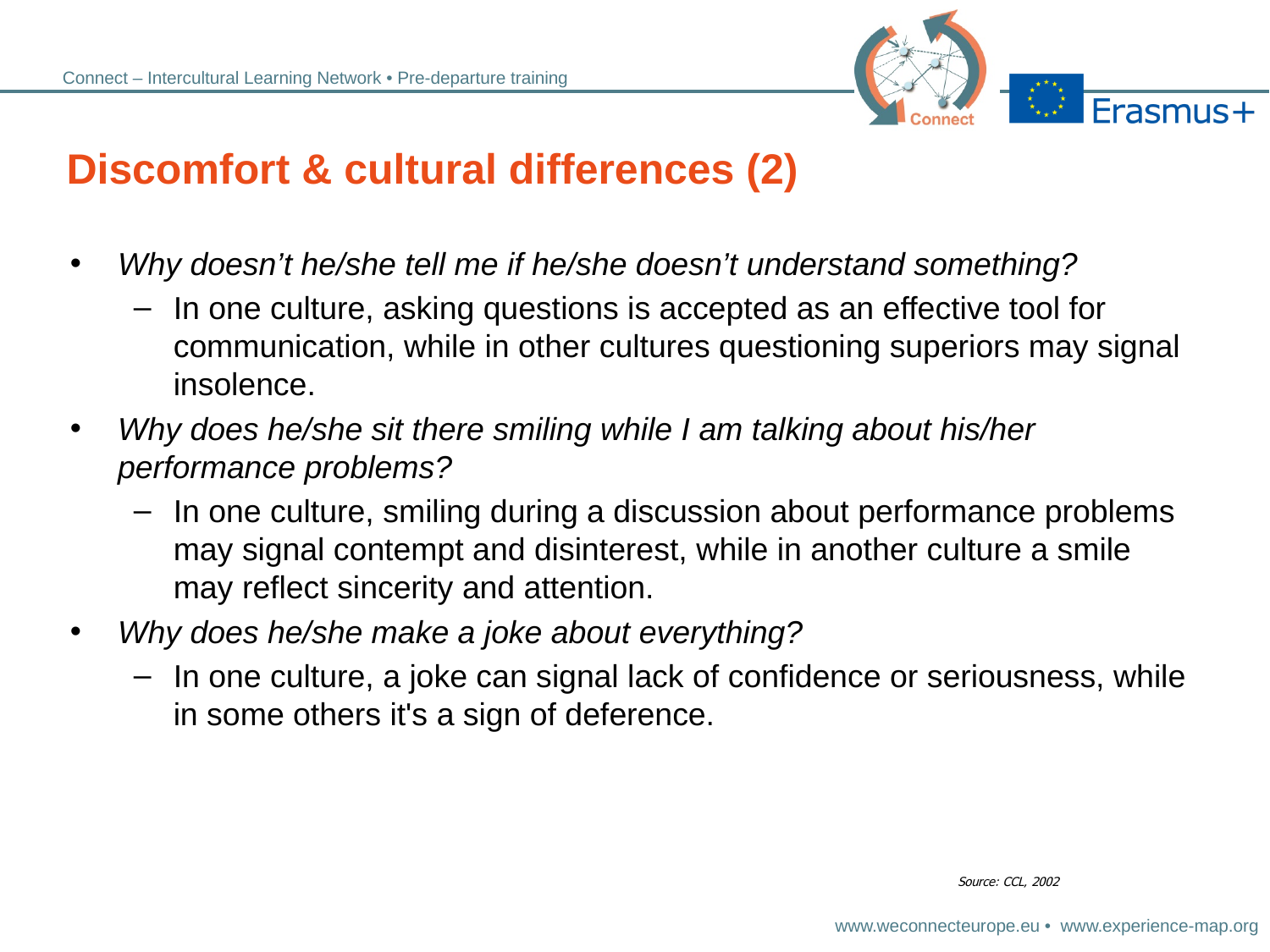

# Discomfort & cultural differences (2)
Why doesn’t he/she tell me if he/she doesn’t understand something?
In one culture, asking questions is accepted as an effective tool for communication, while in other cultures questioning superiors may signal insolence.
Why does he/she sit there smiling while I am talking about his/her performance problems?
In one culture, smiling during a discussion about performance problems may signal contempt and disinterest, while in another culture a smile may reflect sincerity and attention.
Why does he/she make a joke about everything?
In one culture, a joke can signal lack of confidence or seriousness, while in some others it's a sign of deference.
Source: CCL, 2002